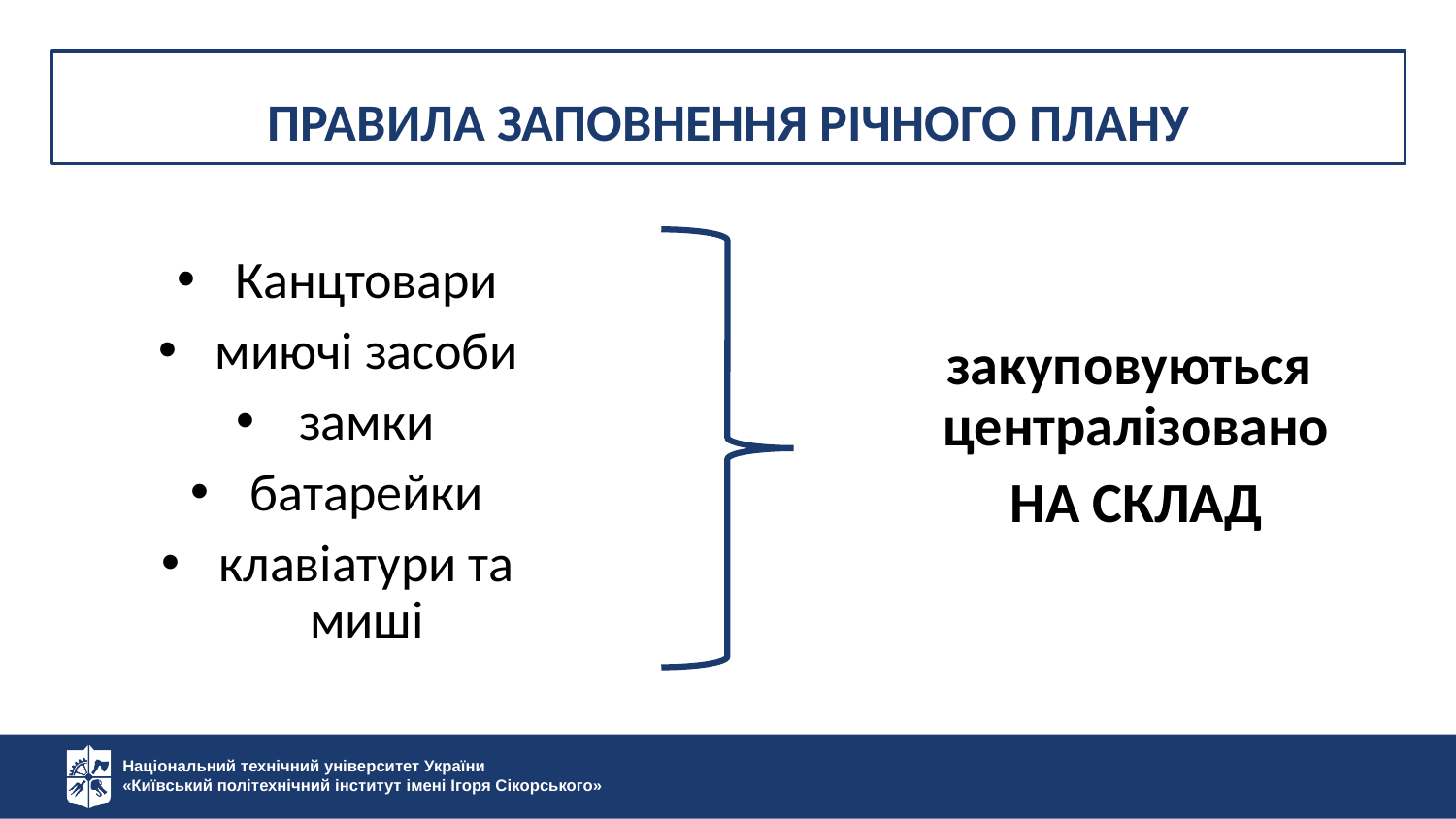

Правила заповнення річного плану

Канцтовари
миючі засоби
замки
батарейки
клавіатури та миші

закуповуються  централізовано
НА СКЛАД